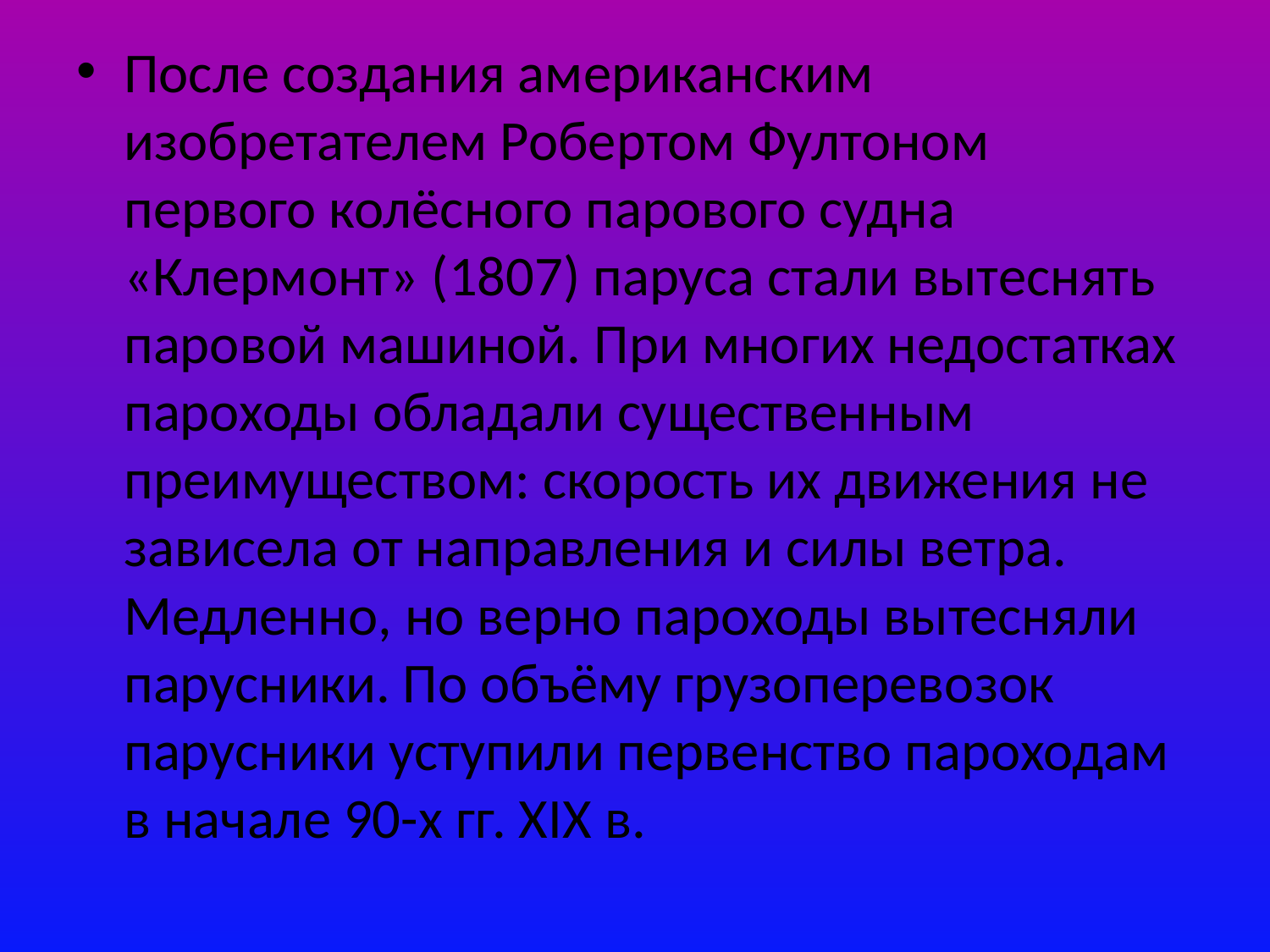

После создания американским изобретателем Робертом Фултоном первого колёсного парового судна «Клермонт» (1807) паруса стали вытеснять паровой машиной. При многих недостатках пароходы обладали существенным преимуществом: скорость их движения не зависела от направления и силы ветра. Медленно, но верно пароходы вытесняли парусники. По объёму грузоперевозок парусники уступили первенство пароходам в начале 90-х гг. ХIХ в.